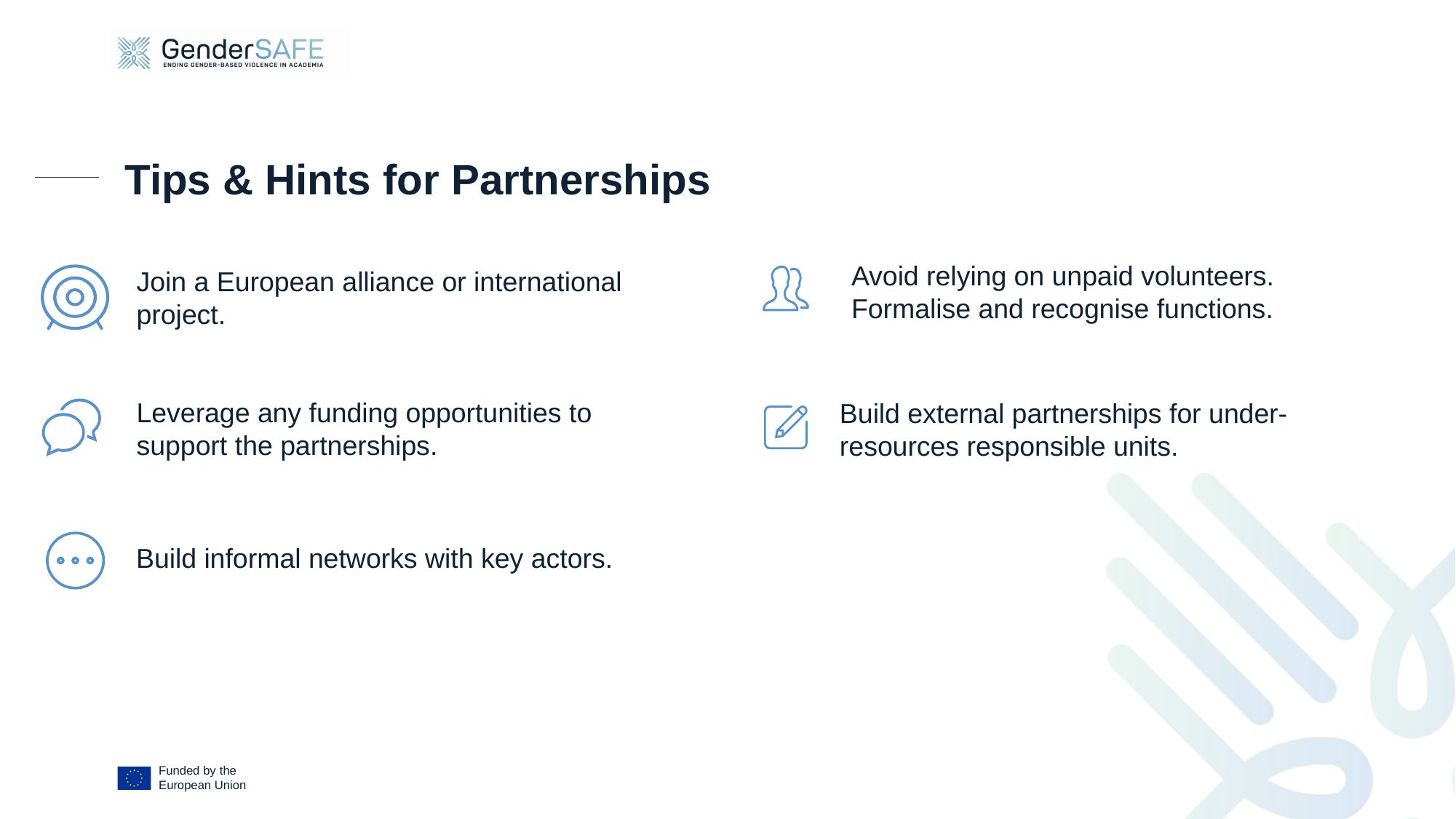

# Tips & Hints for Partnerships
Avoid relying on unpaid volunteers. Formalise and recognise functions.
Join a European alliance or international project.

Leverage any funding opportunities to support the partnerships.
Build external partnerships for under-resources responsible units.

Build informal networks with key actors.